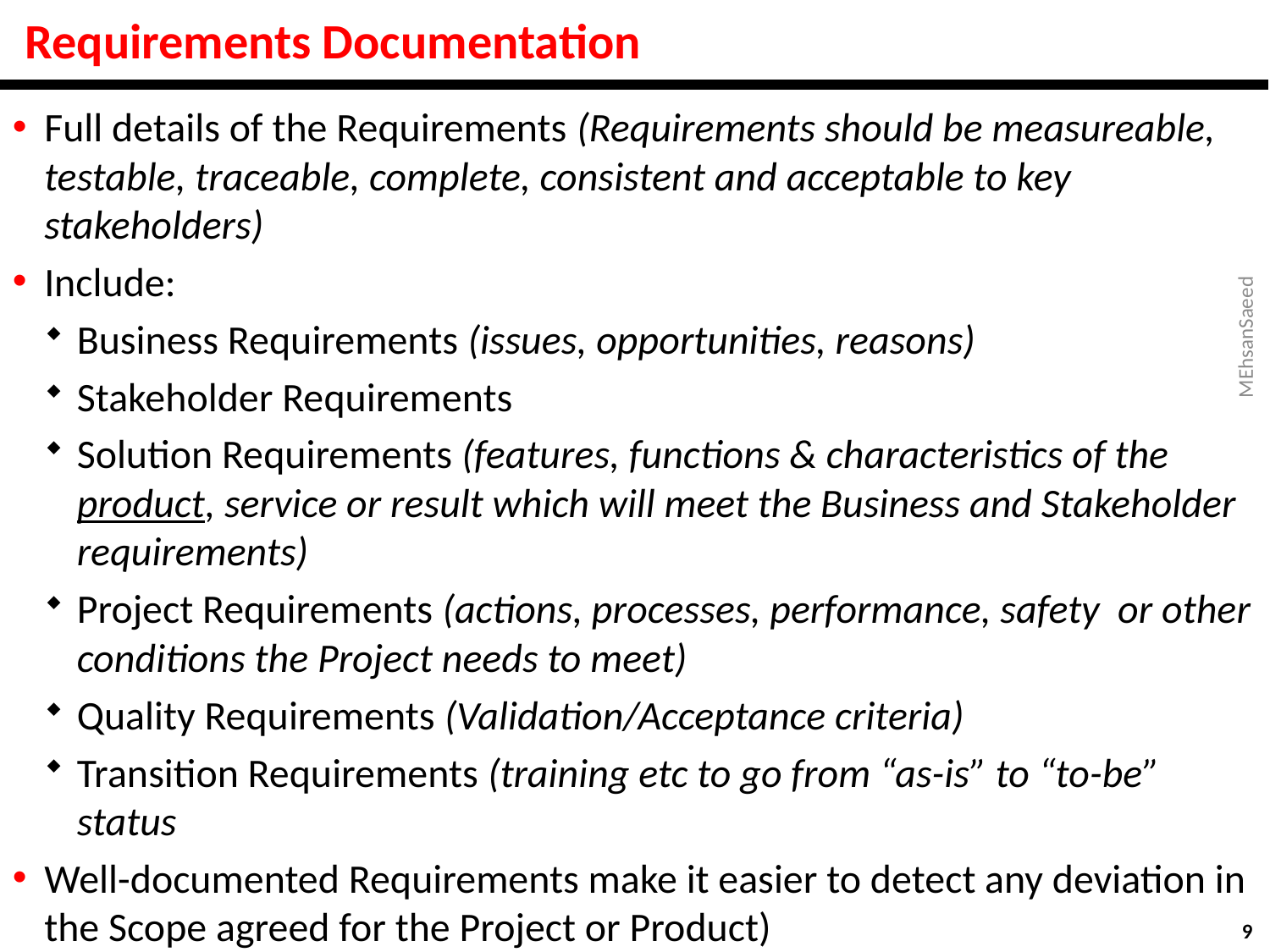

# Requirements Documentation
Full details of the Requirements (Requirements should be measureable, testable, traceable, complete, consistent and acceptable to key stakeholders)
Include:
Business Requirements (issues, opportunities, reasons)
Stakeholder Requirements
Solution Requirements (features, functions & characteristics of the product, service or result which will meet the Business and Stakeholder requirements)
Project Requirements (actions, processes, performance, safety  or other conditions the Project needs to meet)
Quality Requirements (Validation/Acceptance criteria)
Transition Requirements (training etc to go from “as-is” to “to-be” status
Well-documented Requirements make it easier to detect any deviation in the Scope agreed for the Project or Product)
MEhsanSaeed
9